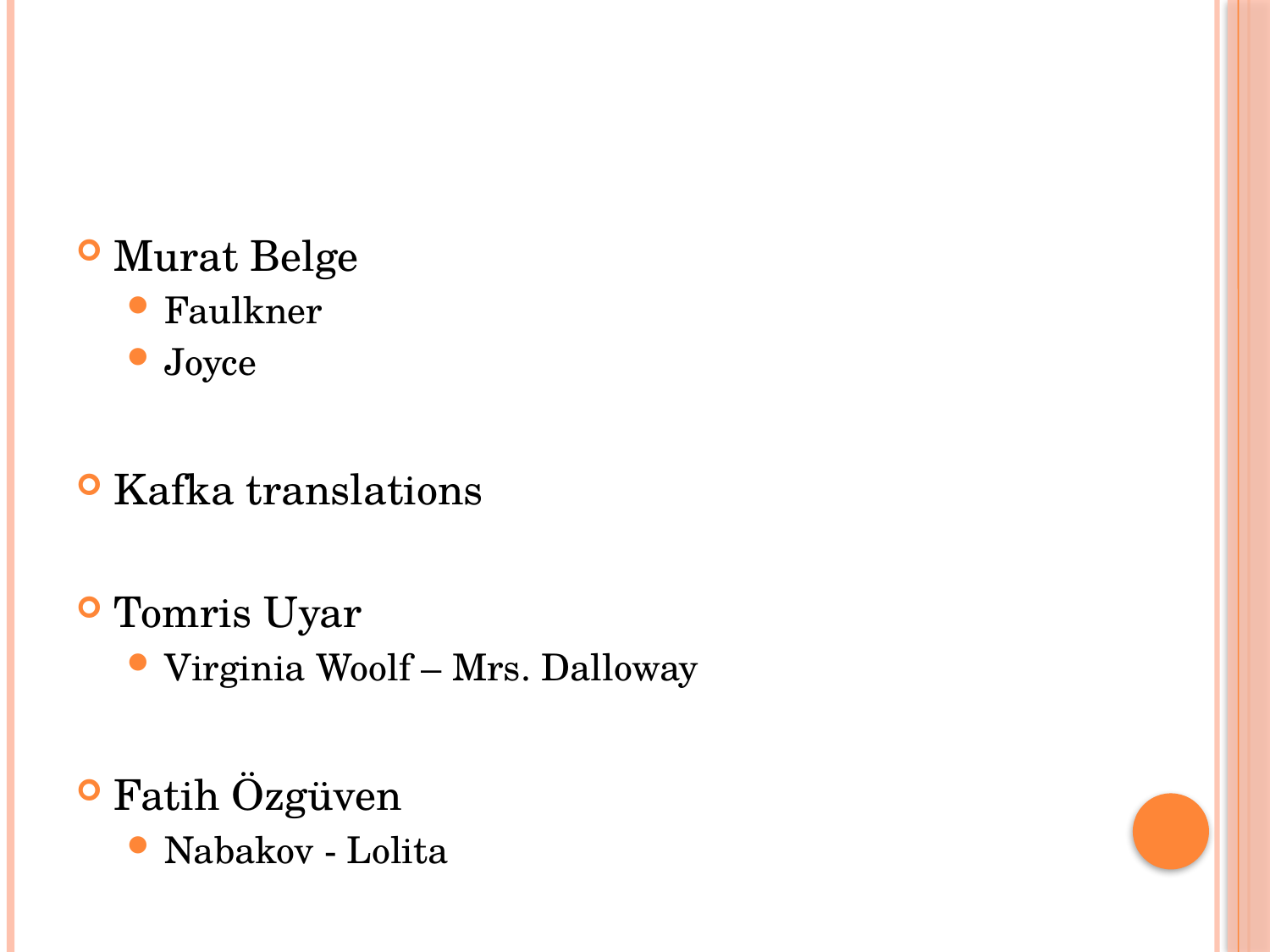

#
Murat Belge
Faulkner
Joyce

Kafka translations

Tomris Uyar
Virginia Woolf – Mrs. Dalloway

Fatih Özgüven
Nabakov - Lolita